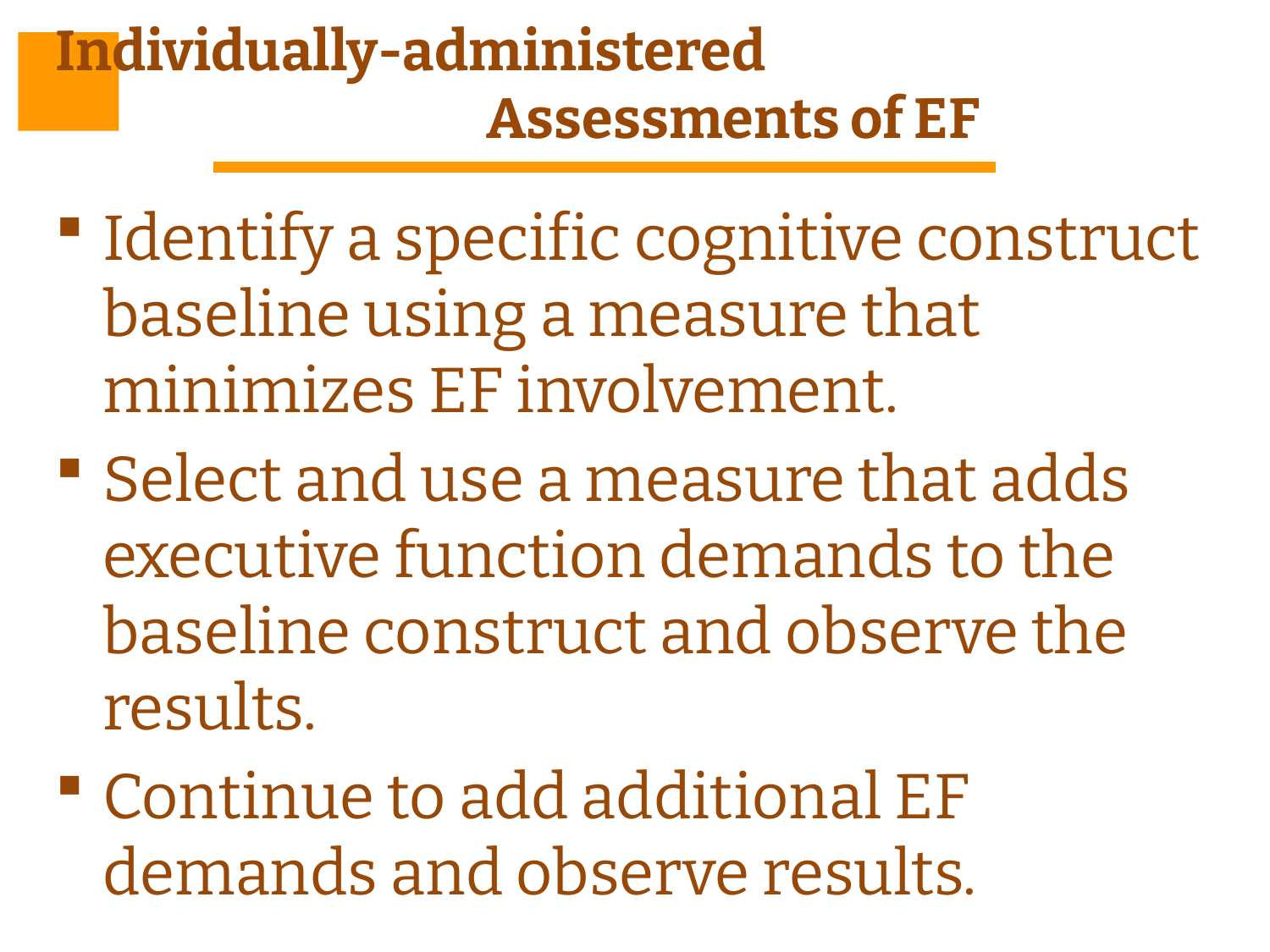

# Individually-administered Assessments of EF

Identify a specific cognitive construct baseline using a measure that minimizes EF involvement.
Select and use a measure that adds executive function demands to the baseline construct and observe the results.
Continue to add additional EF demands and observe results.